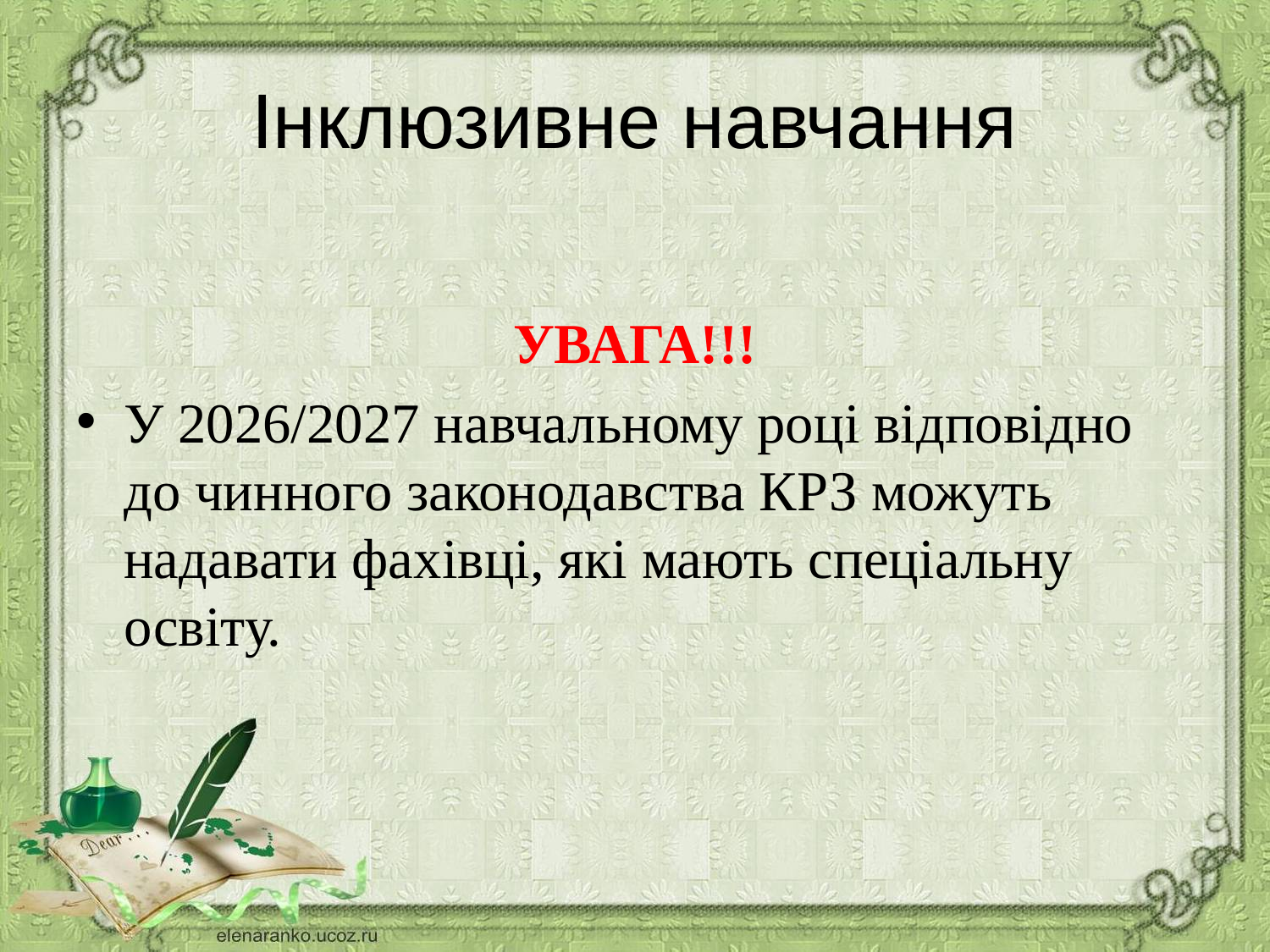

# Інклюзивне навчання

УВАГА!!!
У 2026/2027 навчальному році відповідно до чинного законодавства КРЗ можуть надавати фахівці, які мають спеціальну освіту.